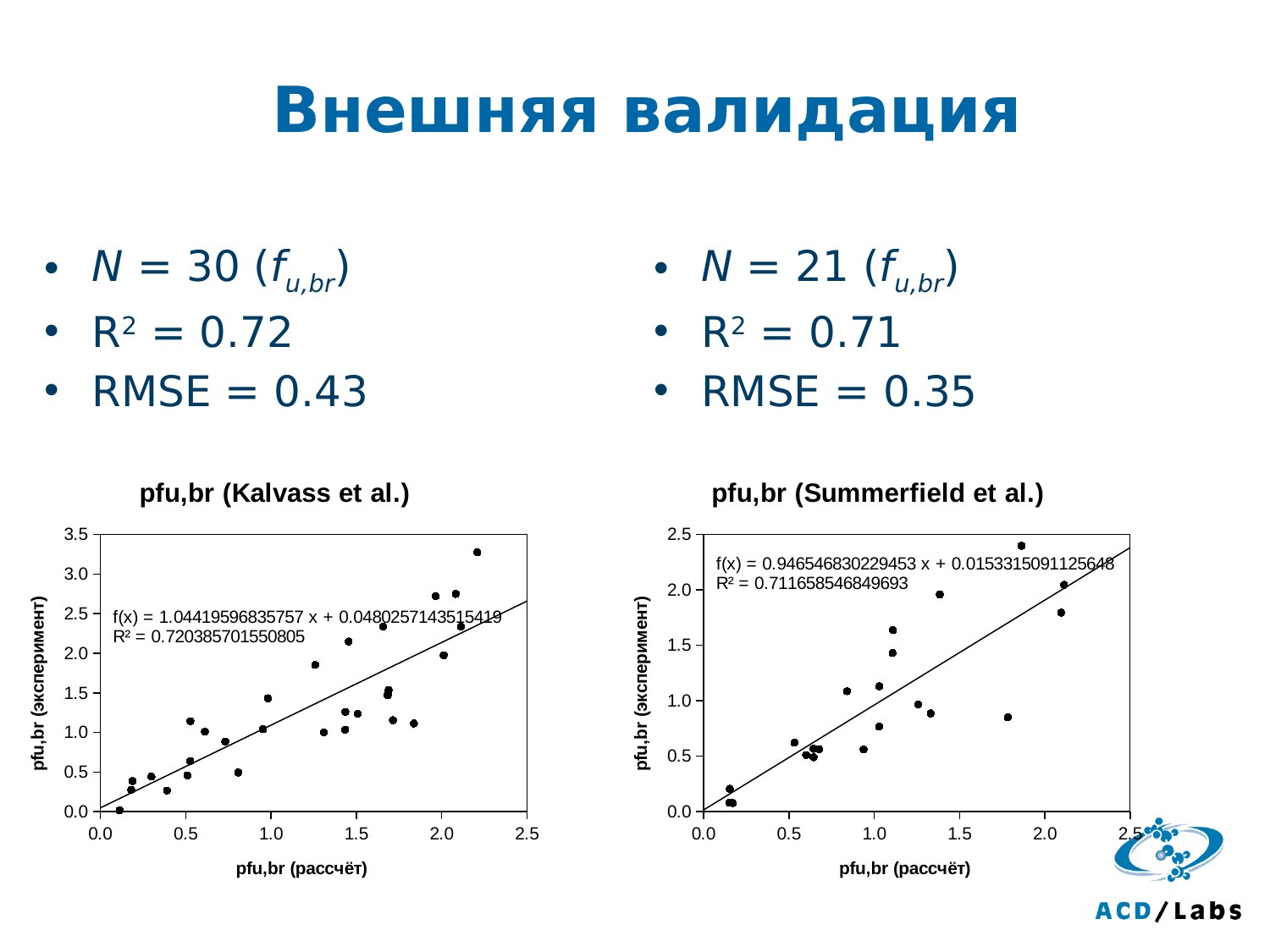

# Внешняя валидация
N = 30 (fu,br)
R2 = 0.72
RMSE = 0.43
N = 21 (fu,br)
R2 = 0.71
RMSE = 0.35

### Chart: pfu,br (Kalvass et al.)

| Category |  |
|---|---|

### Chart: pfu,br (Summerfield et al.)

| Category |  |
|---|---|